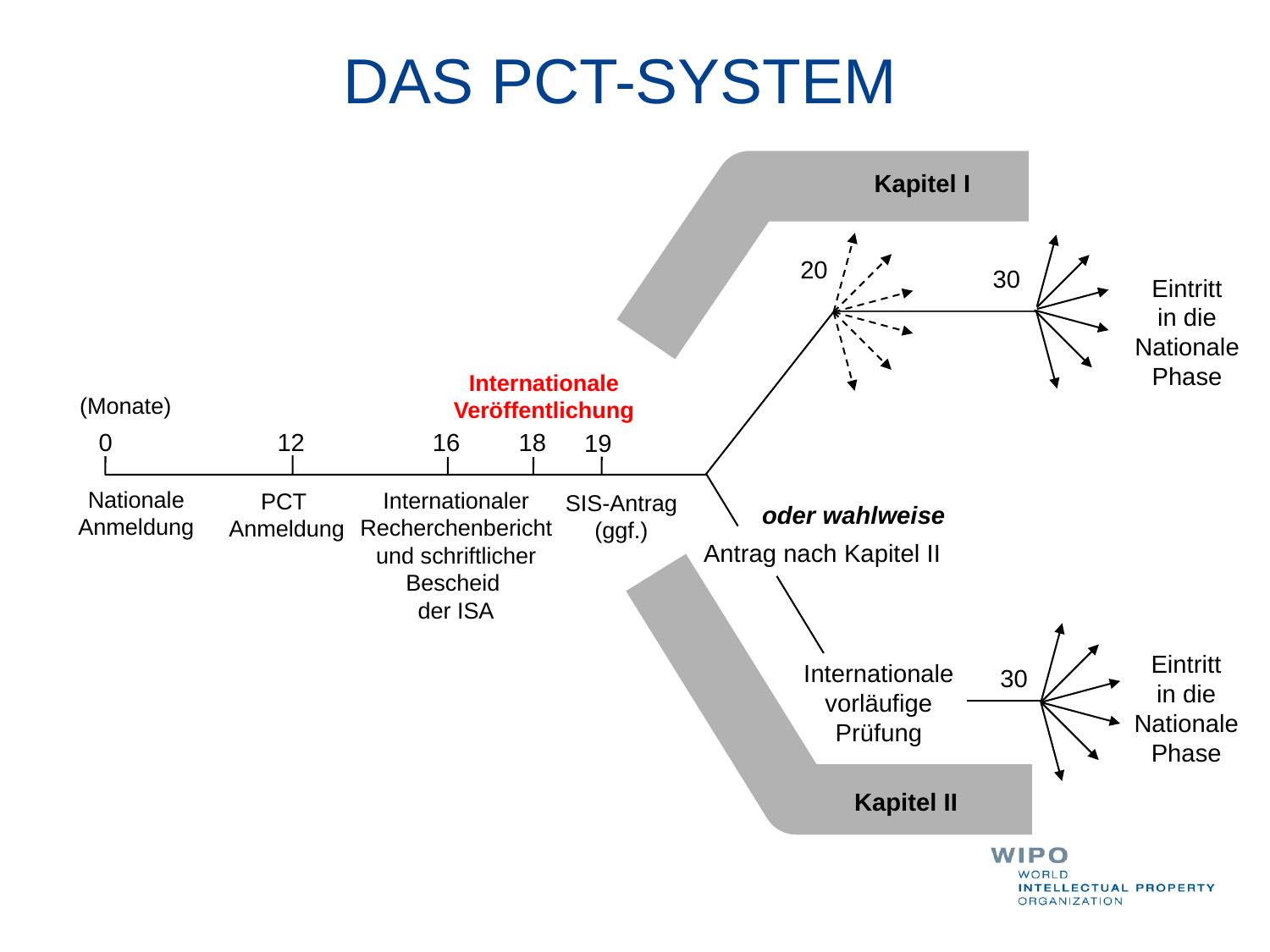

DAS PCT-SYSTEM
Kapitel I

20
30
Eintritt
in die
Nationale
Phase

Internationale
Veröffentlichung

(Monate)
0
12
16
18
19

Nationale
Anmeldung

Internationaler Recherchenbericht und schriftlicher
Bescheid
der ISA
PCT
Anmeldung

SIS-Antrag
(ggf.)
oder wahlweise
Antrag nach Kapitel II

Eintritt
in die
Nationale
Phase
Internationale
vorläufige
Prüfung
30

Kapitel II